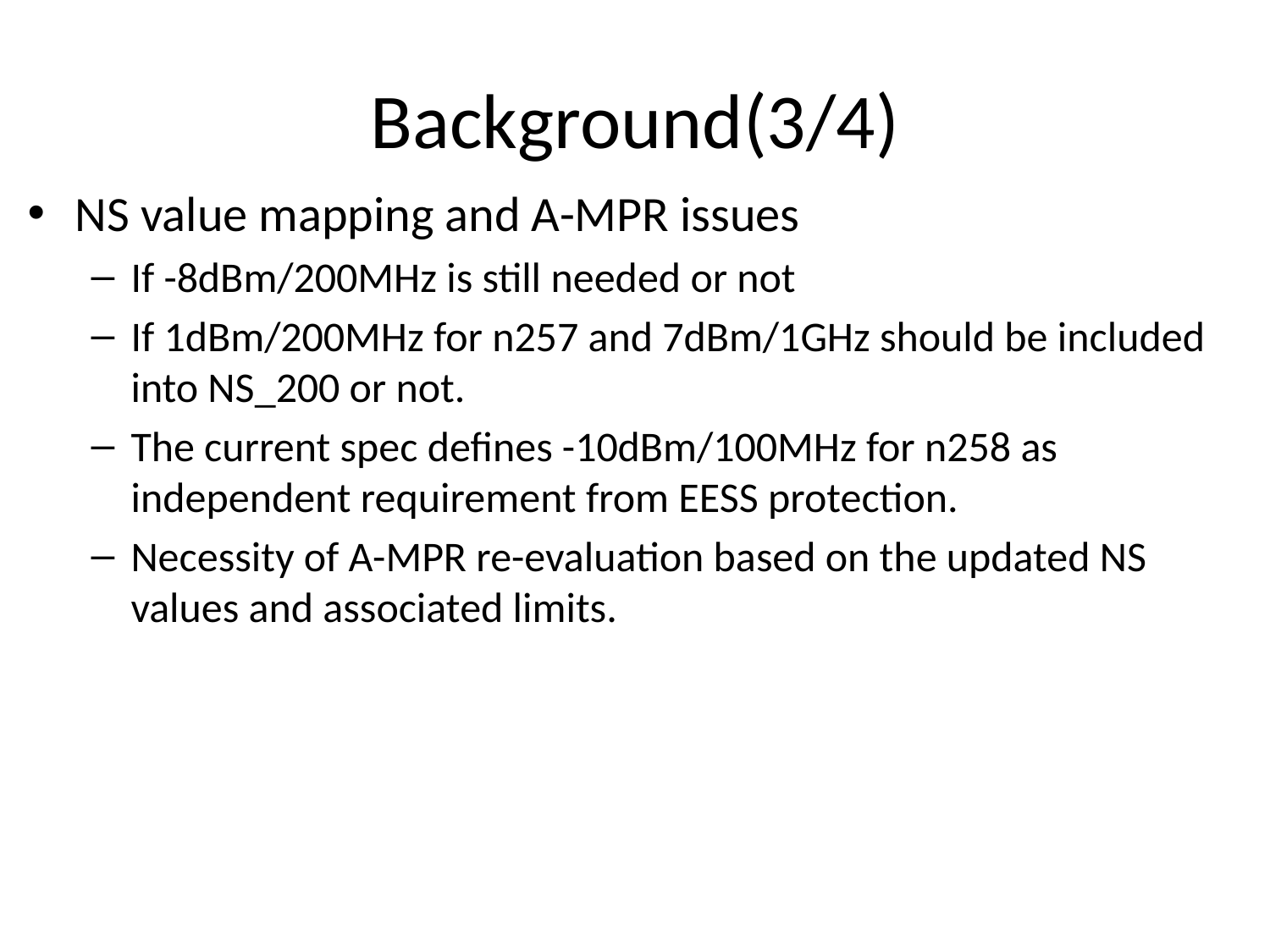

# Background(3/4)
NS value mapping and A-MPR issues
If -8dBm/200MHz is still needed or not
If 1dBm/200MHz for n257 and 7dBm/1GHz should be included into NS_200 or not.
The current spec defines -10dBm/100MHz for n258 as independent requirement from EESS protection.
Necessity of A-MPR re-evaluation based on the updated NS values and associated limits.